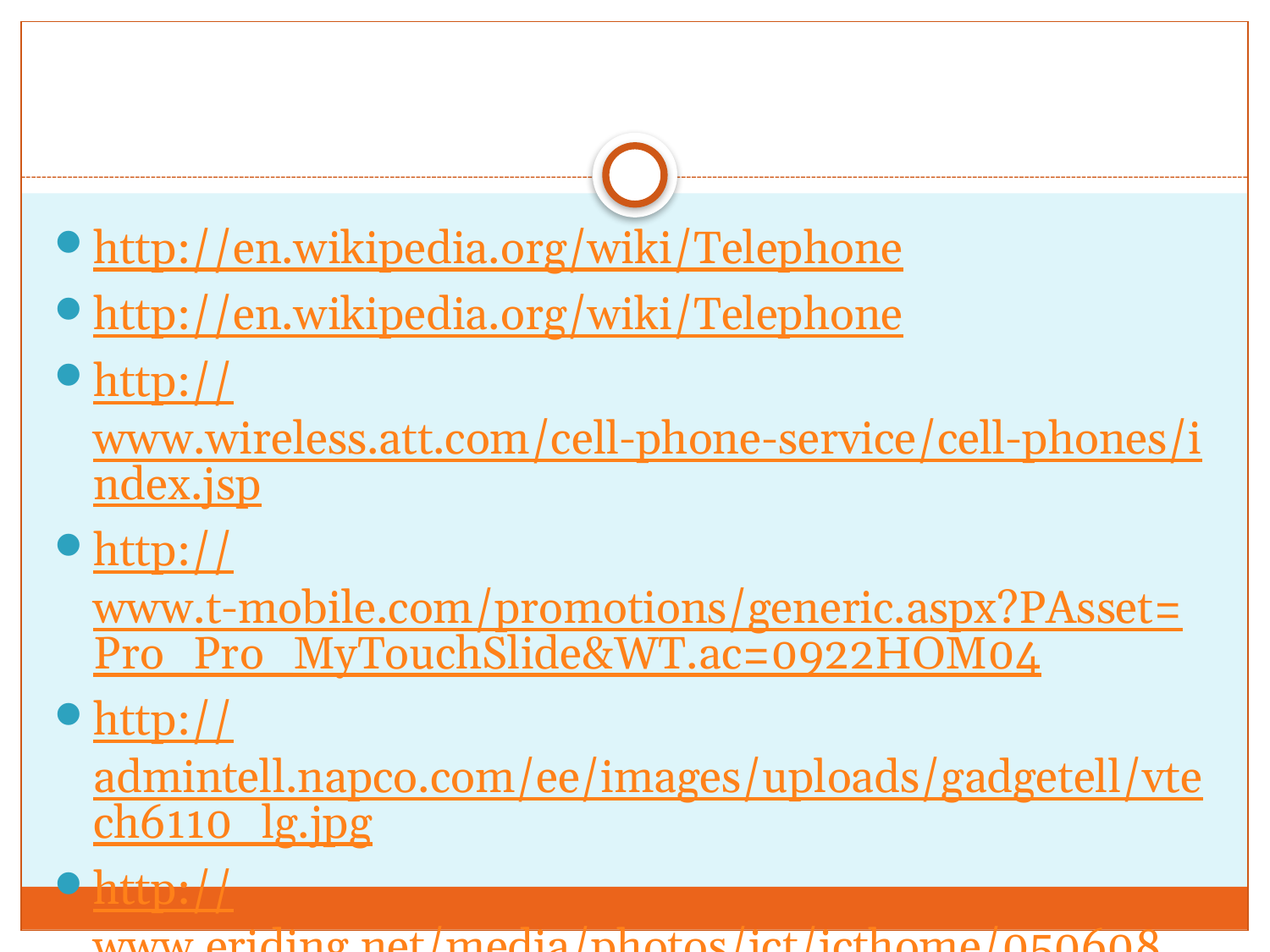

#
http://en.wikipedia.org/wiki/Telephone
http://en.wikipedia.org/wiki/Telephone
http://www.wireless.att.com/cell-phone-service/cell-phones/index.jsp
http://www.t-mobile.com/promotions/generic.aspx?PAsset=Pro_Pro_MyTouchSlide&WT.ac=0922HOM04
http://admintell.napco.com/ee/images/uploads/gadgetell/vtech6110_lg.jpg
http://www.eriding.net/media/photos/ict/icthome/050608_rfoster_mp_ict_ith010.jpg